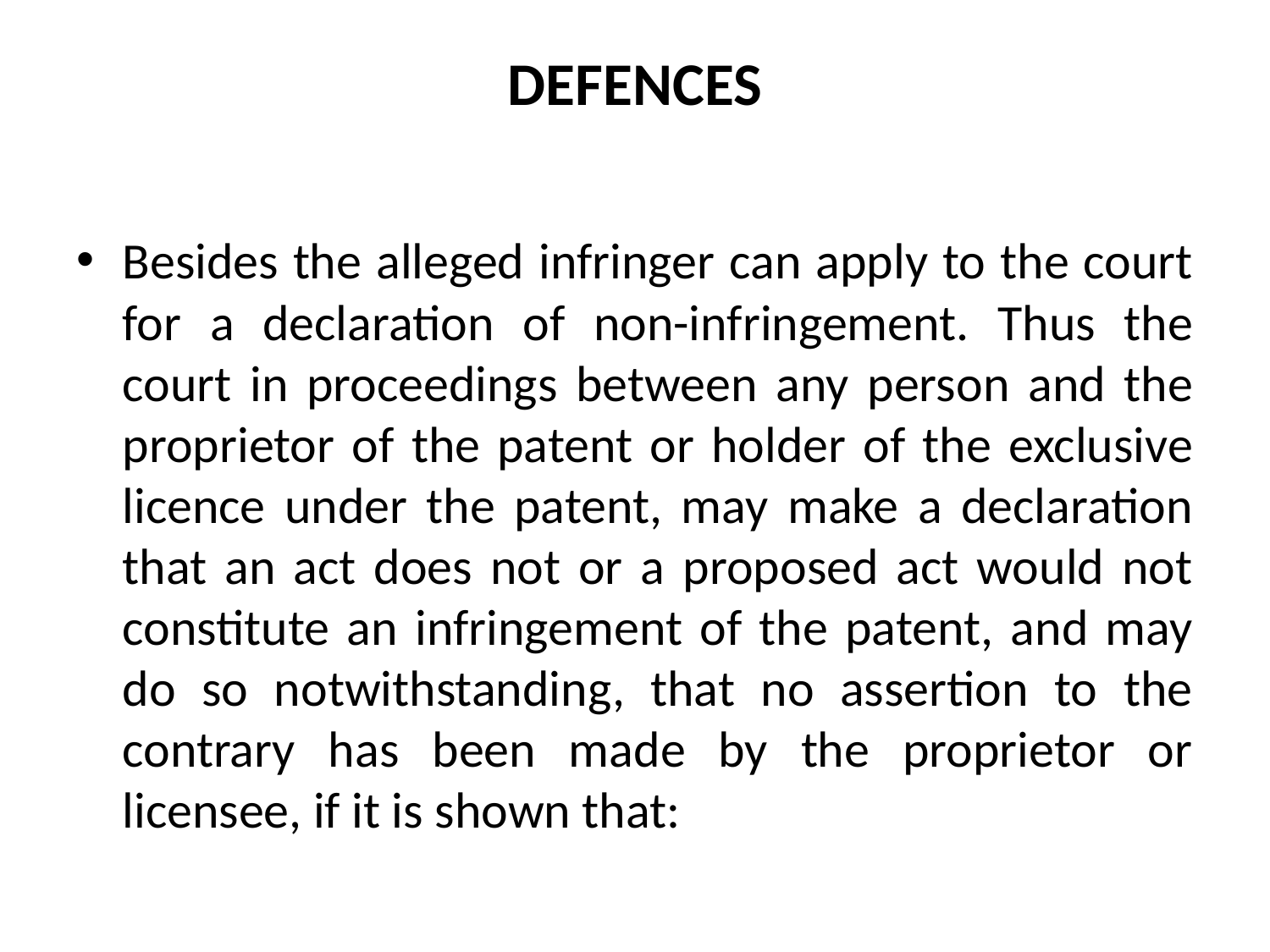

# DEFENCES
Besides the alleged infringer can apply to the court for a declaration of non-infringement. Thus the court in proceedings between any person and the proprietor of the patent or holder of the exclusive licence under the patent, may make a declaration that an act does not or a proposed act would not constitute an infringement of the patent, and may do so notwithstanding, that no assertion to the contrary has been made by the proprietor or licensee, if it is shown that: